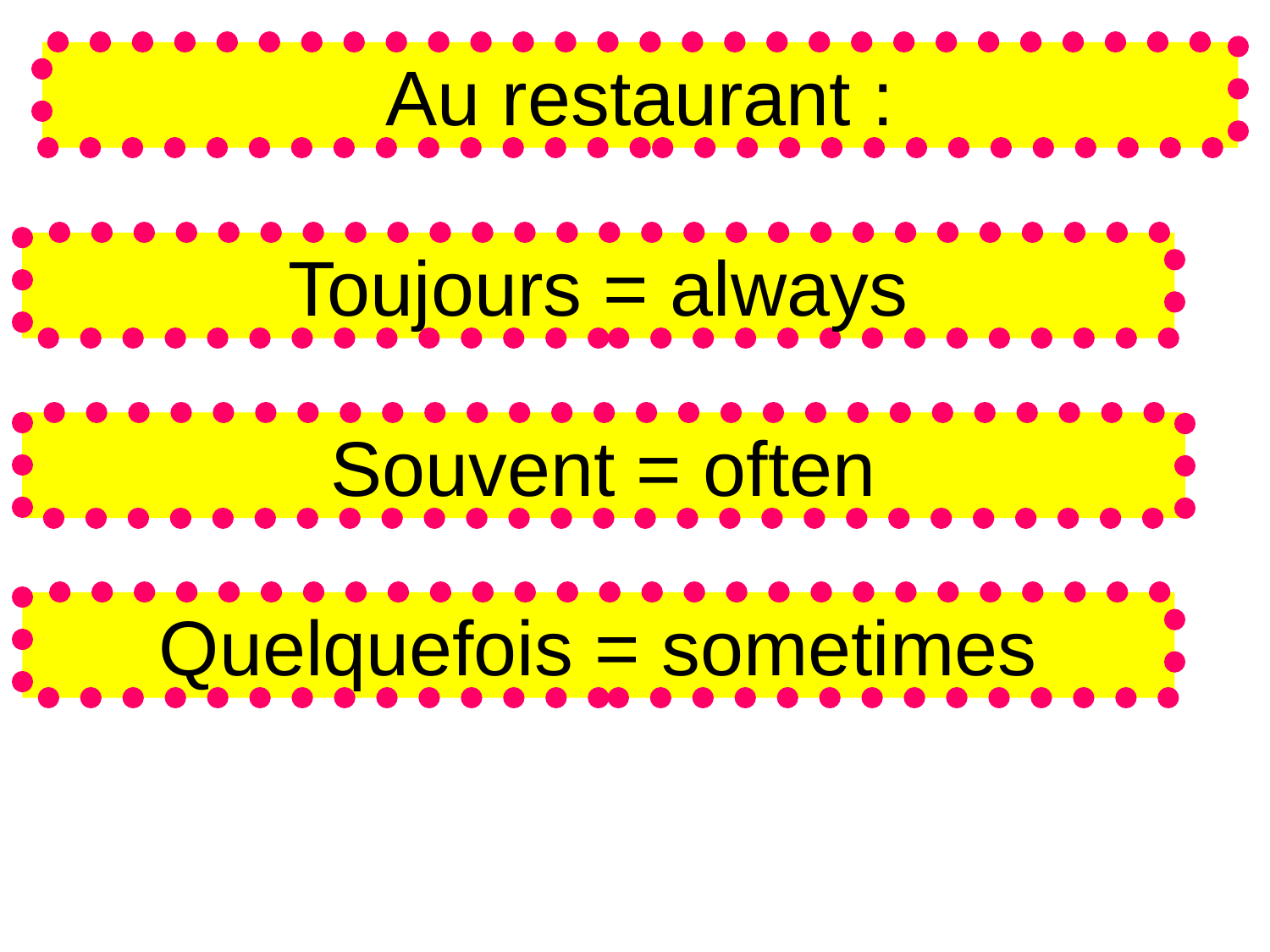

Au restaurant :
Toujours = always
Souvent = often
Quelquefois = sometimes